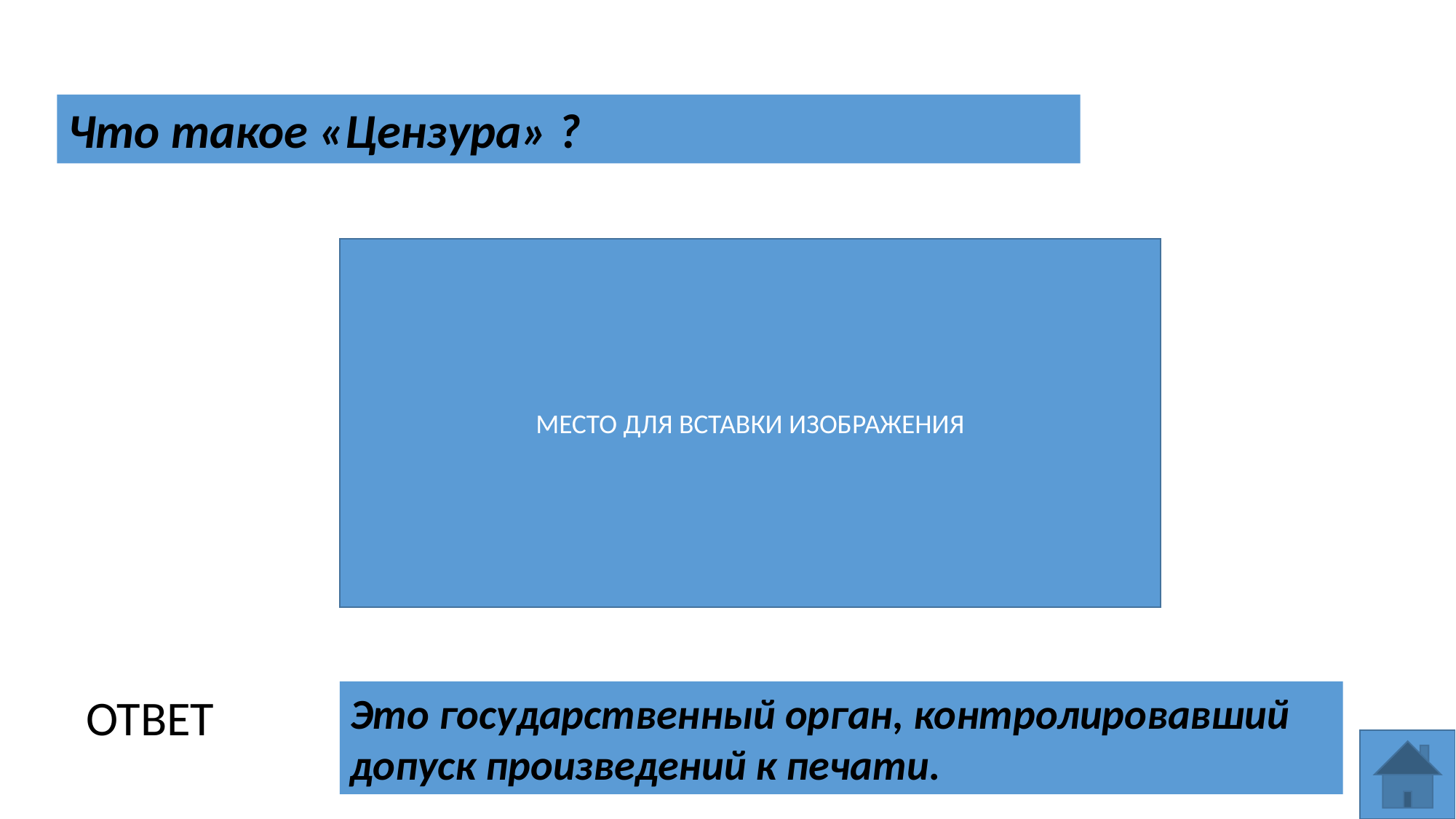

Что такое «Цензура» ?
МЕСТО ДЛЯ ВСТАВКИ ИЗОБРАЖЕНИЯ
Это государственный орган, контролировавший допуск произведений к печати.
ОТВЕТ